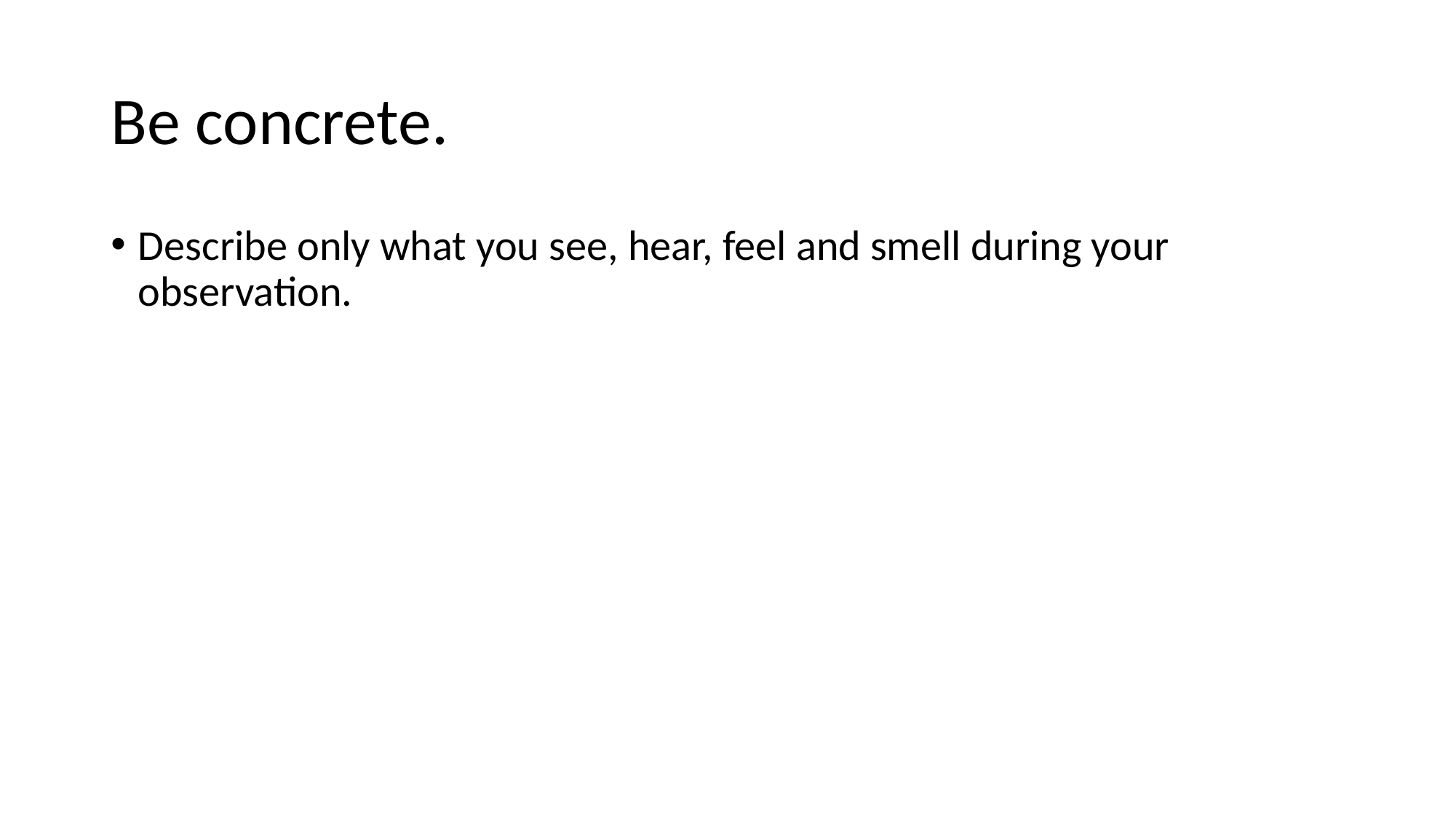

# Be concrete.
Describe only what you see, hear, feel and smell during your observation.